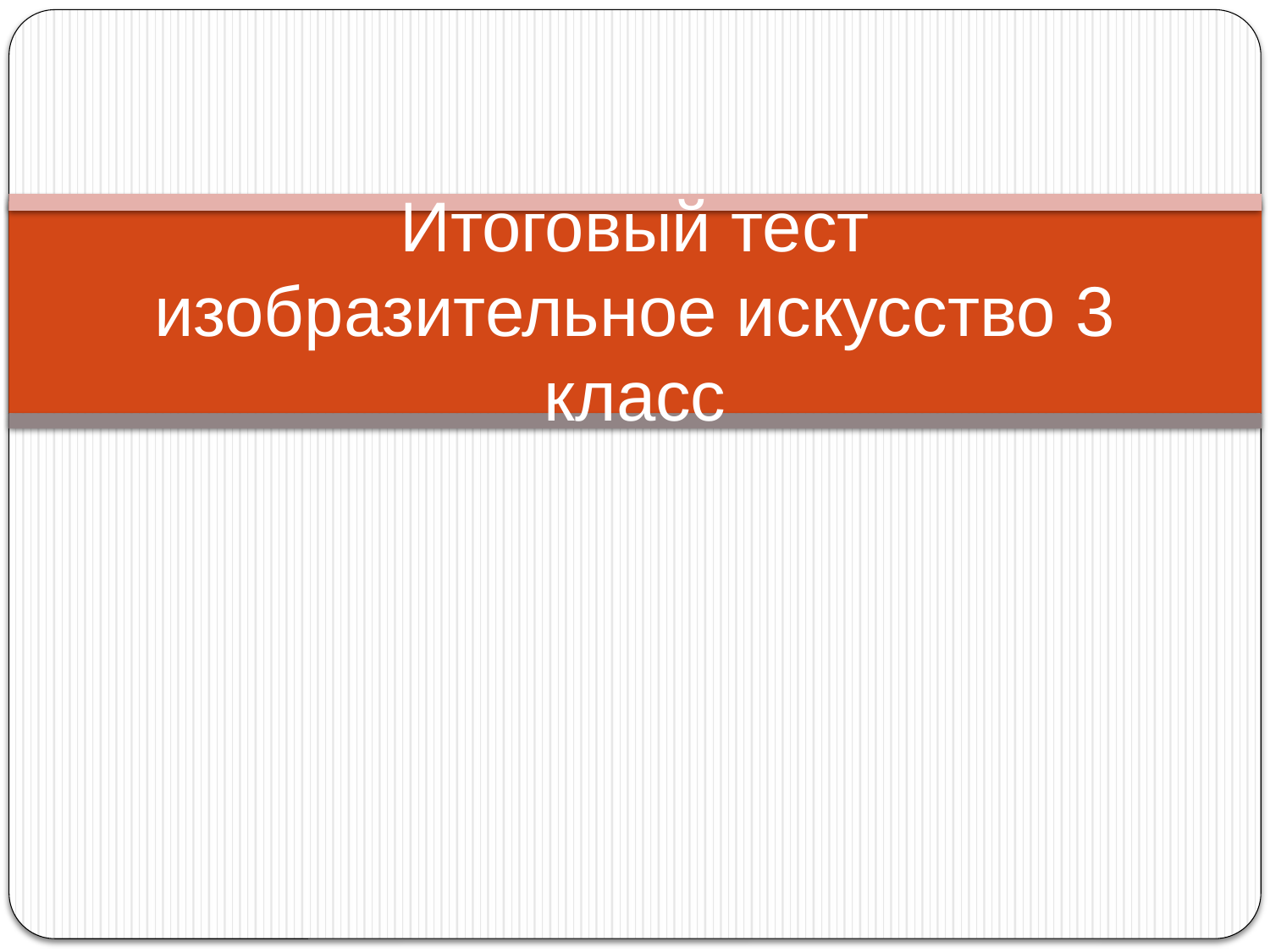

# Итоговый тест изобразительное искусство 3 класс